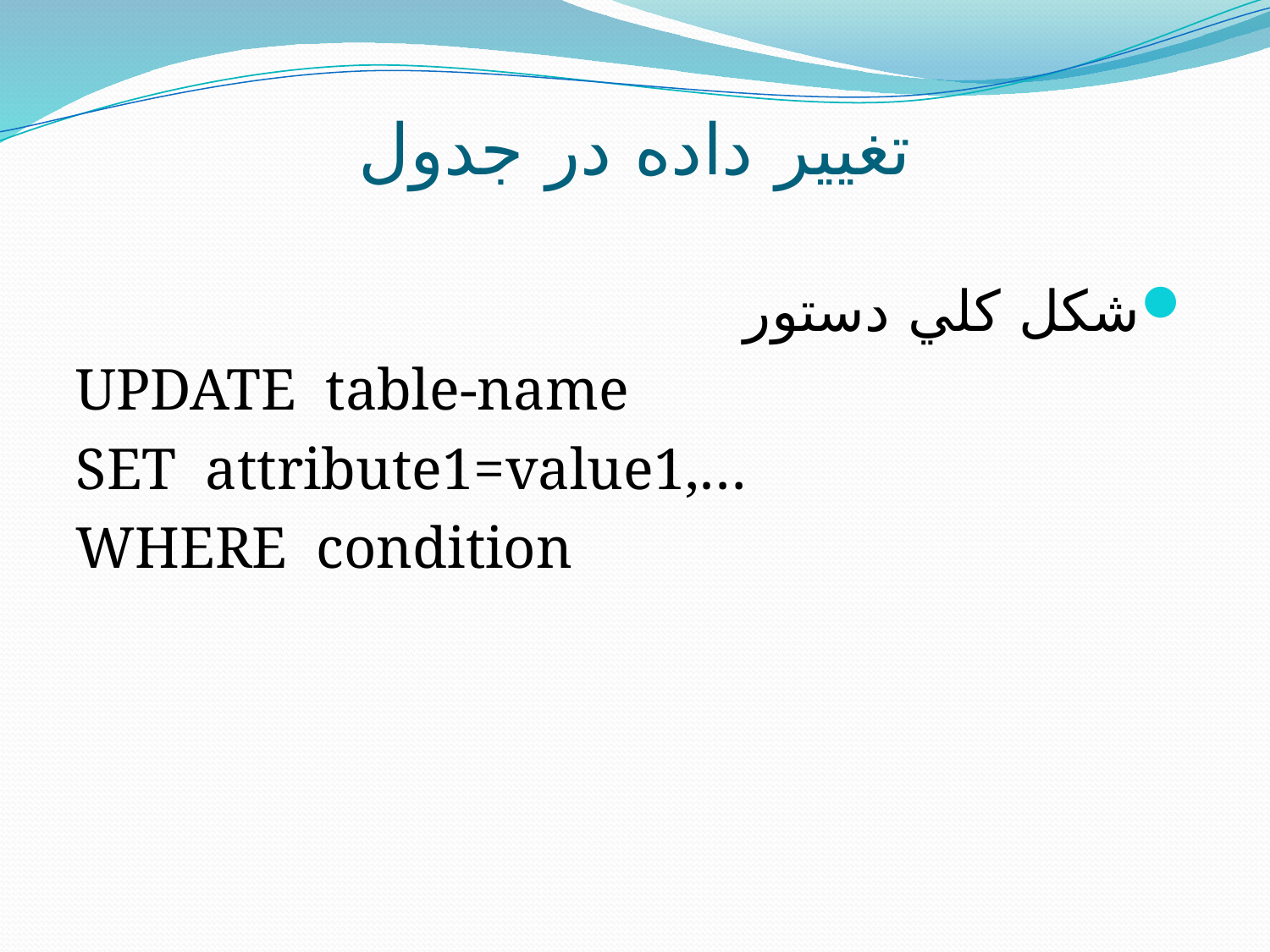

# تغيير داده در جدول
شکل کلي دستور
UPDATE  table-name
SET  attribute1=value1,…
WHERE  condition